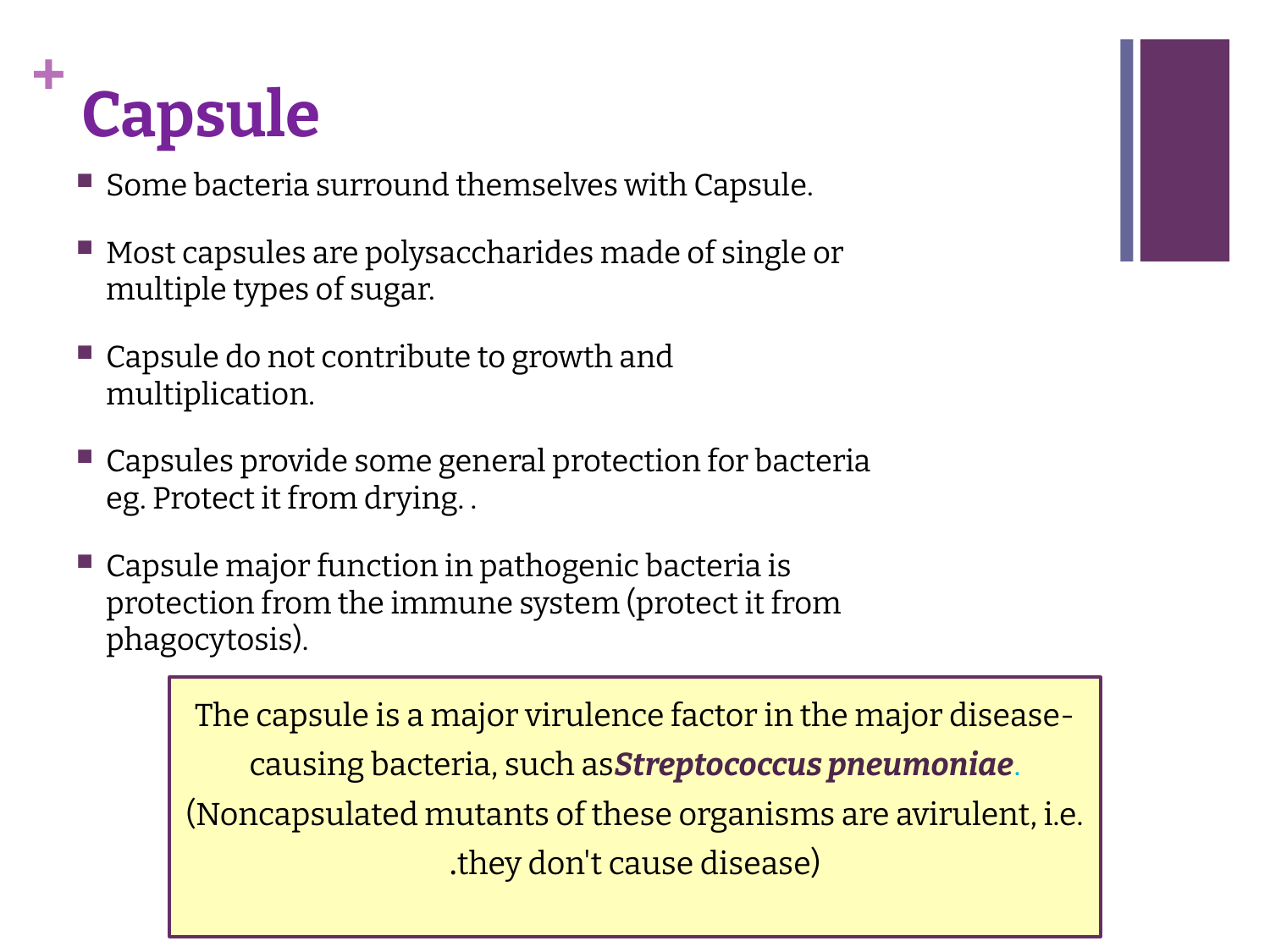

# Capsule
Some bacteria surround themselves with Capsule.
Most capsules are polysaccharides made of single or multiple types of sugar.
Capsule do not contribute to growth and multiplication.
Capsules provide some general protection for bacteria eg. Protect it from drying. .
Capsule major function in pathogenic bacteria is protection from the immune system (protect it from phagocytosis).
The capsule is a major virulence factor in the major disease-causing bacteria, such asStreptococcus pneumoniae. (Noncapsulated mutants of these organisms are avirulent, i.e. they don't cause disease).